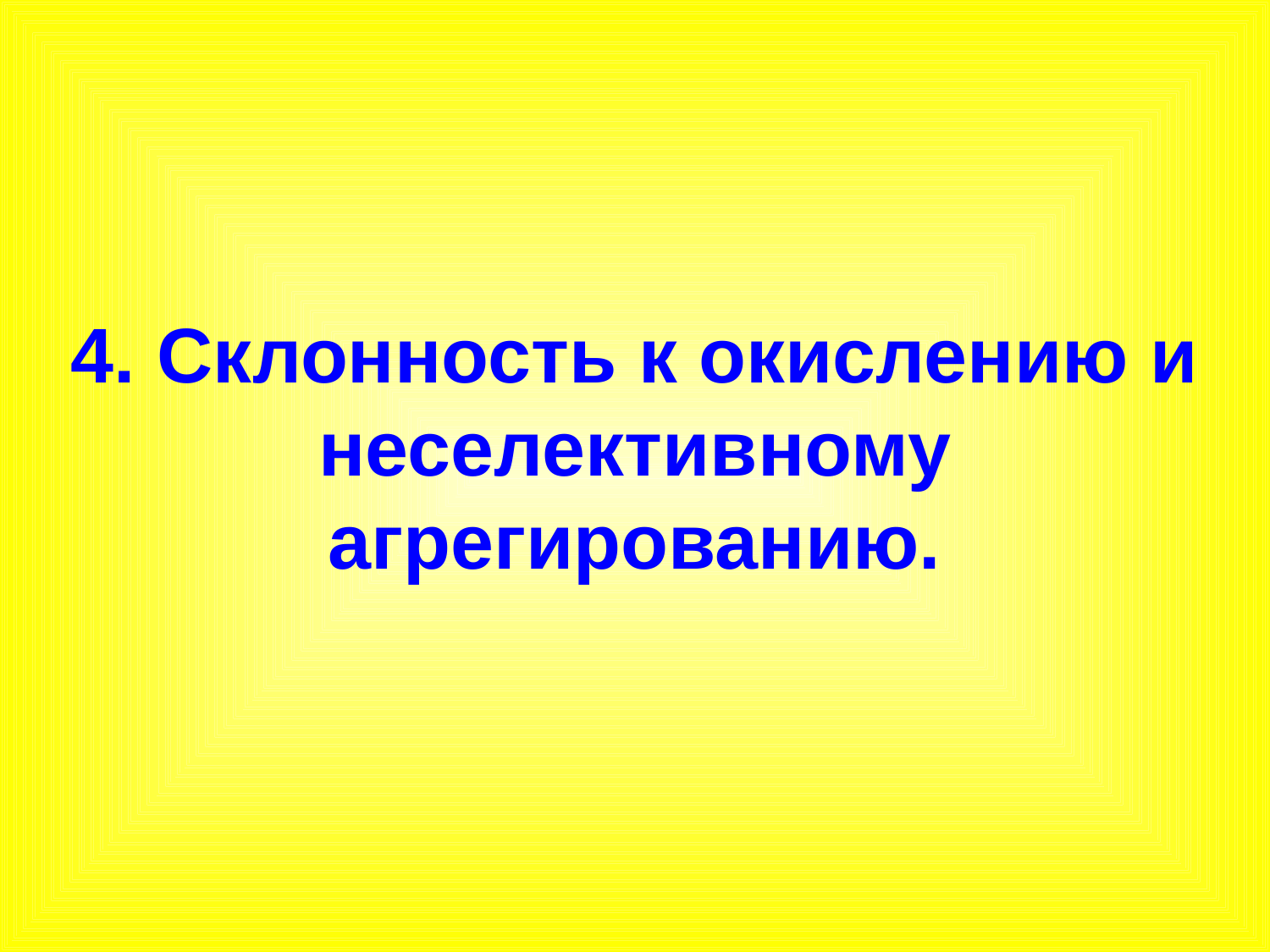

4. Склонность к окислению и неселективному агрегированию.